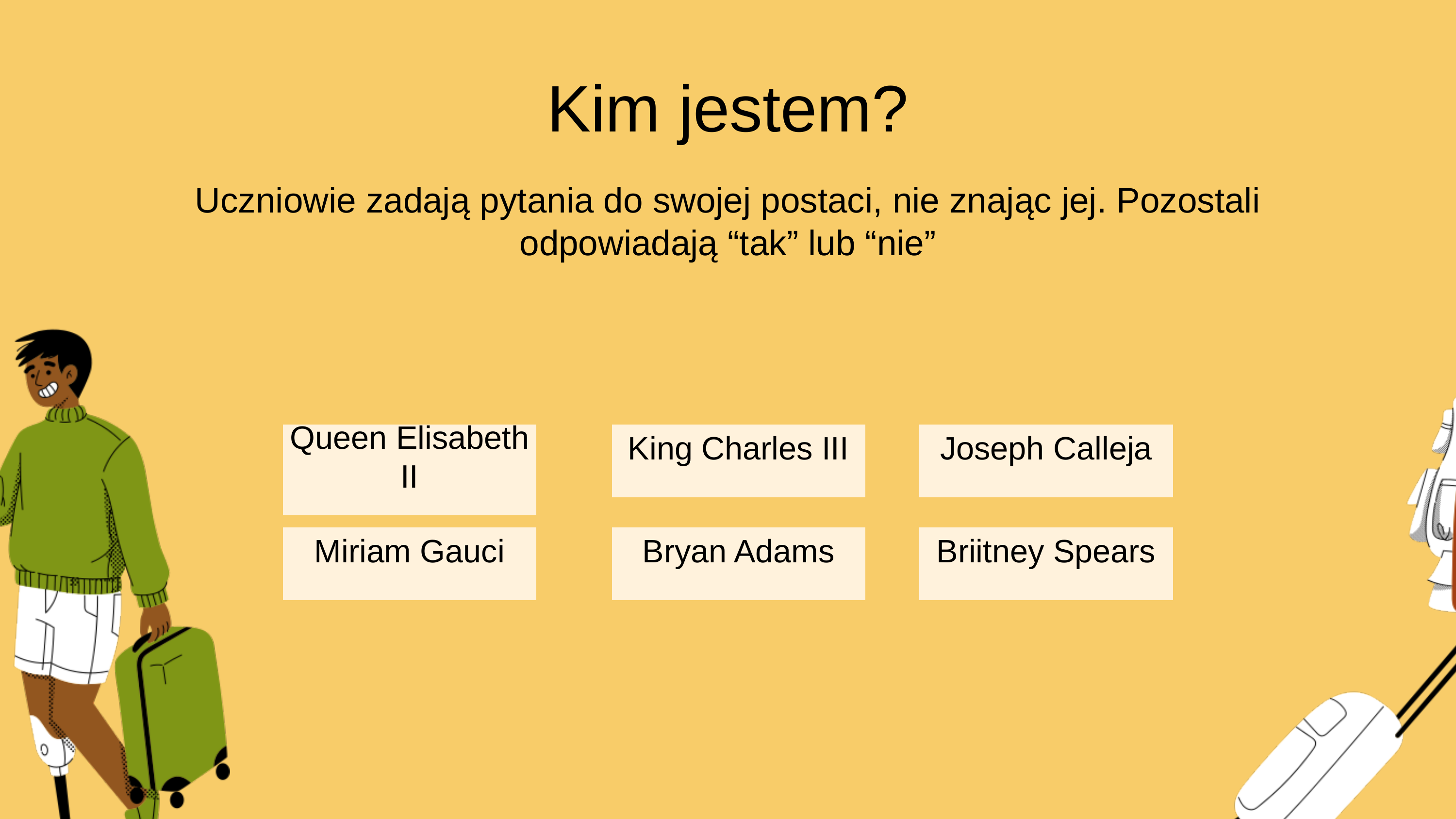

Kim jestem?
Uczniowie zadają pytania do swojej postaci, nie znając jej. Pozostali odpowiadają “tak” lub “nie”

Queen Elisabeth II

King Charles III

Joseph Calleja

Miriam Gauci

Bryan Adams

Briitney Spears